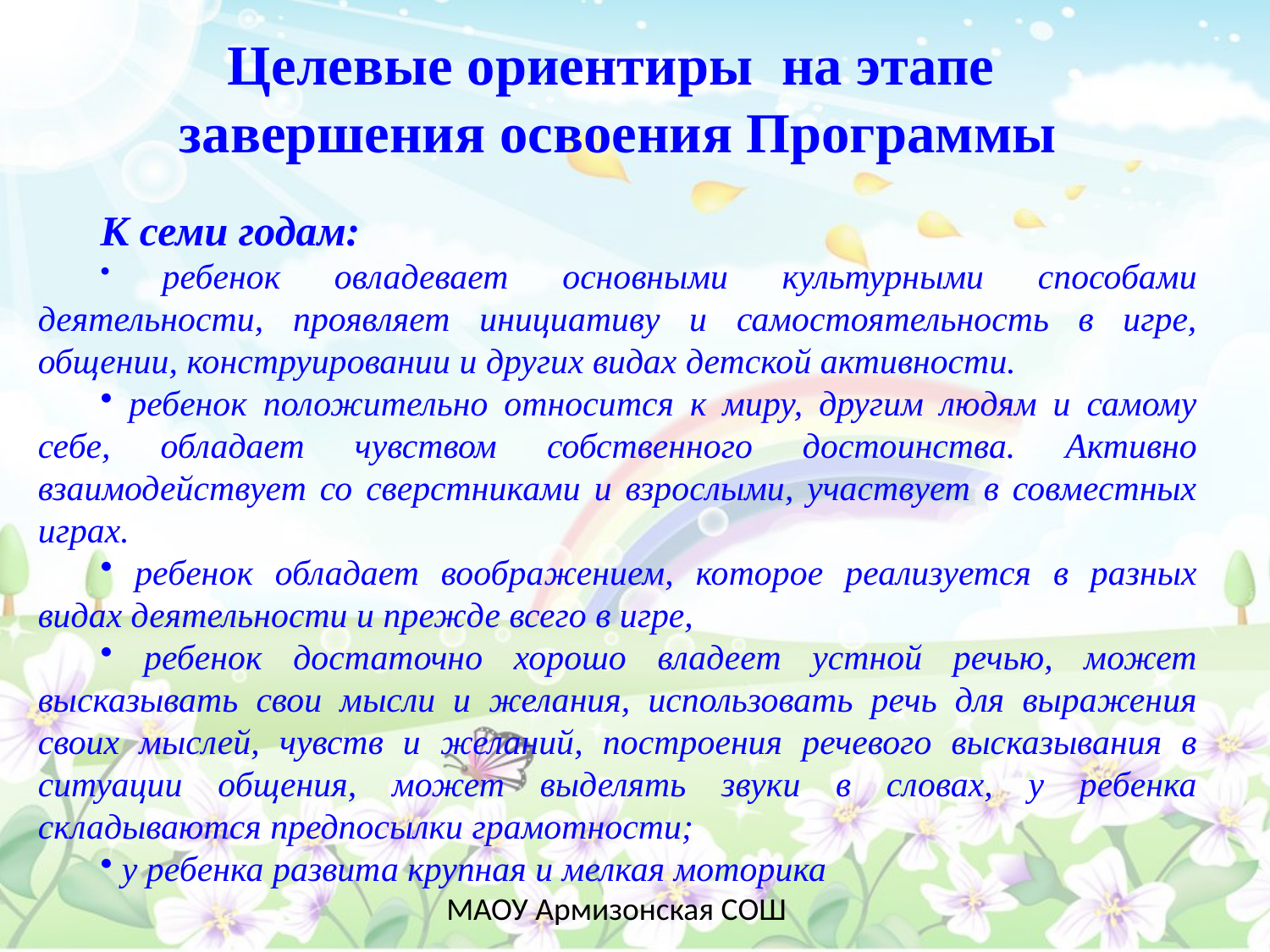

Целевые ориентиры  на этапе
завершения освоения Программы

К семи годам:
 ребенок овладевает основными культурными способами деятельности, проявляет инициативу и самостоятельность в игре, общении, конструировании и других видах детской активности.
 ребенок положительно относится к миру, другим людям и самому себе, обладает чувством собственного достоинства. Активно взаимодействует со сверстниками и взрослыми, участвует в совместных играх.
 ребенок обладает воображением, которое реализуется в разных видах деятельности и прежде всего в игре,
 ребенок достаточно хорошо владеет устной речью, может высказывать свои мысли и желания, использовать речь для выражения своих мыслей, чувств и желаний, построения речевого высказывания в ситуации общения, может выделять звуки в словах, у ребенка складываются предпосылки грамотности;
 у ребенка развита крупная и мелкая моторика
МАОУ Армизонская СОШ